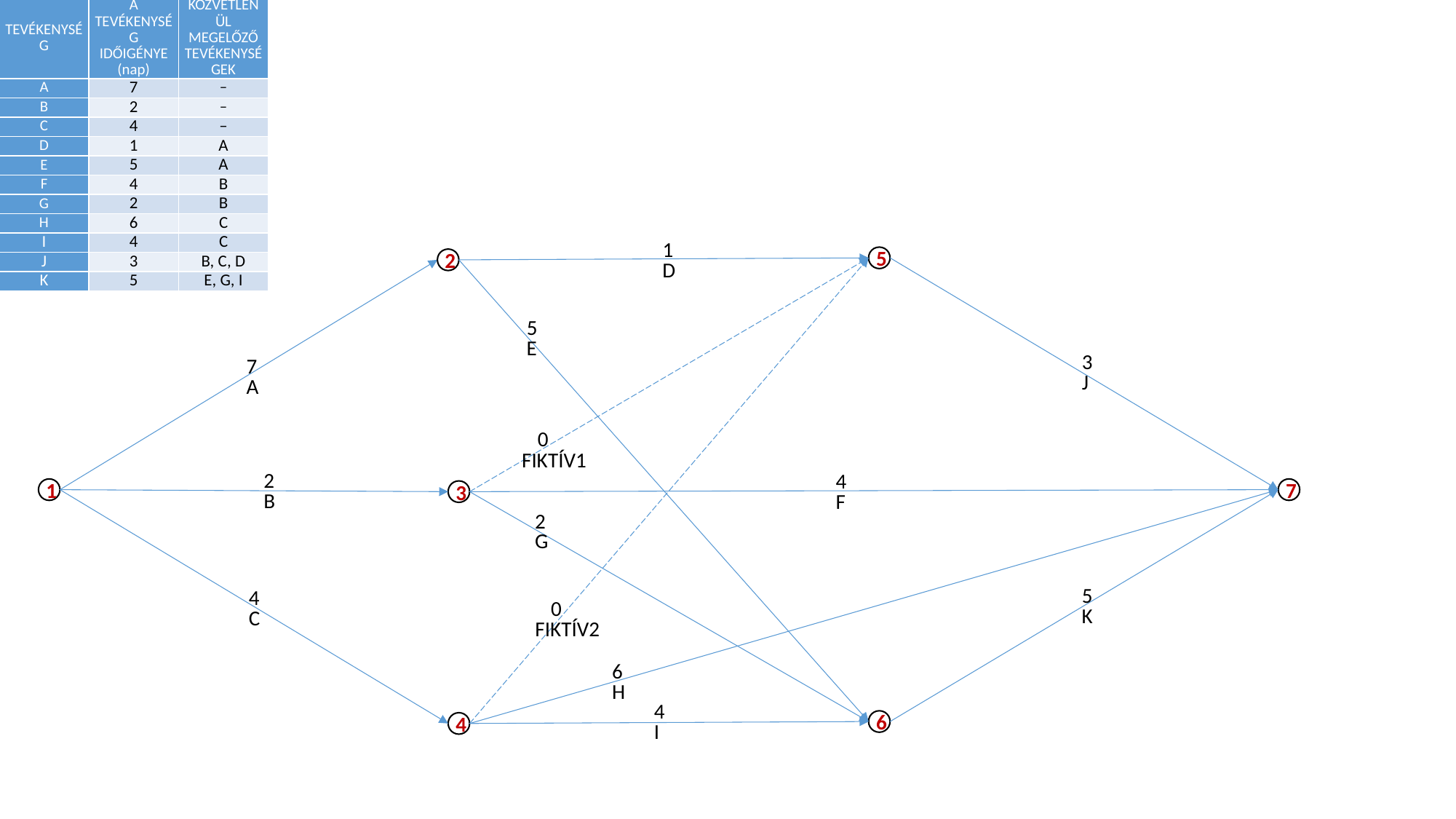

| TEVÉKENYSÉG | A TEVÉKENYSÉG IDŐIGÉNYE (nap) | KÖZVETLENÜL MEGELŐZŐ TEVÉKENYSÉGEK |
| --- | --- | --- |
| A | 7 | – |
| B | 2 | – |
| C | 4 | – |
| D | 1 | A |
| E | 5 | A |
| F | 4 | B |
| G | 2 | B |
| H | 6 | C |
| I | 4 | C |
| J | 3 | B, C, D |
| K | 5 | E, G, I |
1
5
2
D
5
E
3
7
J
A
0
FIKTÍV1
2
4
1
7
3
B
F
2
G
5
4
0
K
C
FIKTÍV2
6
H
4
6
I
4